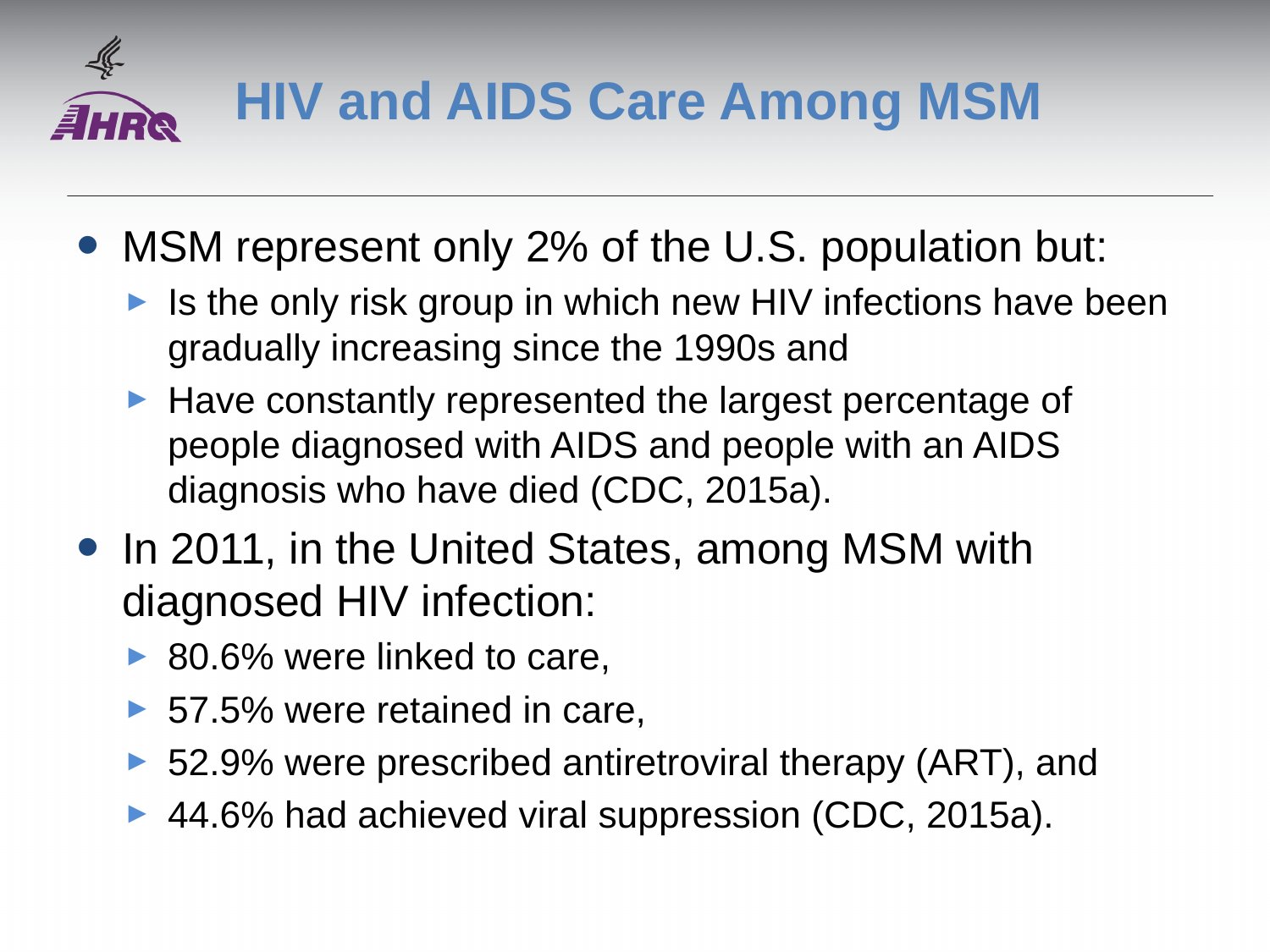

# HIV and AIDS Care Among MSM
MSM represent only 2% of the U.S. population but:
Is the only risk group in which new HIV infections have been gradually increasing since the 1990s and
Have constantly represented the largest percentage of people diagnosed with AIDS and people with an AIDS diagnosis who have died (CDC, 2015a).
In 2011, in the United States, among MSM with diagnosed HIV infection:
80.6% were linked to care,
57.5% were retained in care,
52.9% were prescribed antiretroviral therapy (ART), and
44.6% had achieved viral suppression (CDC, 2015a).